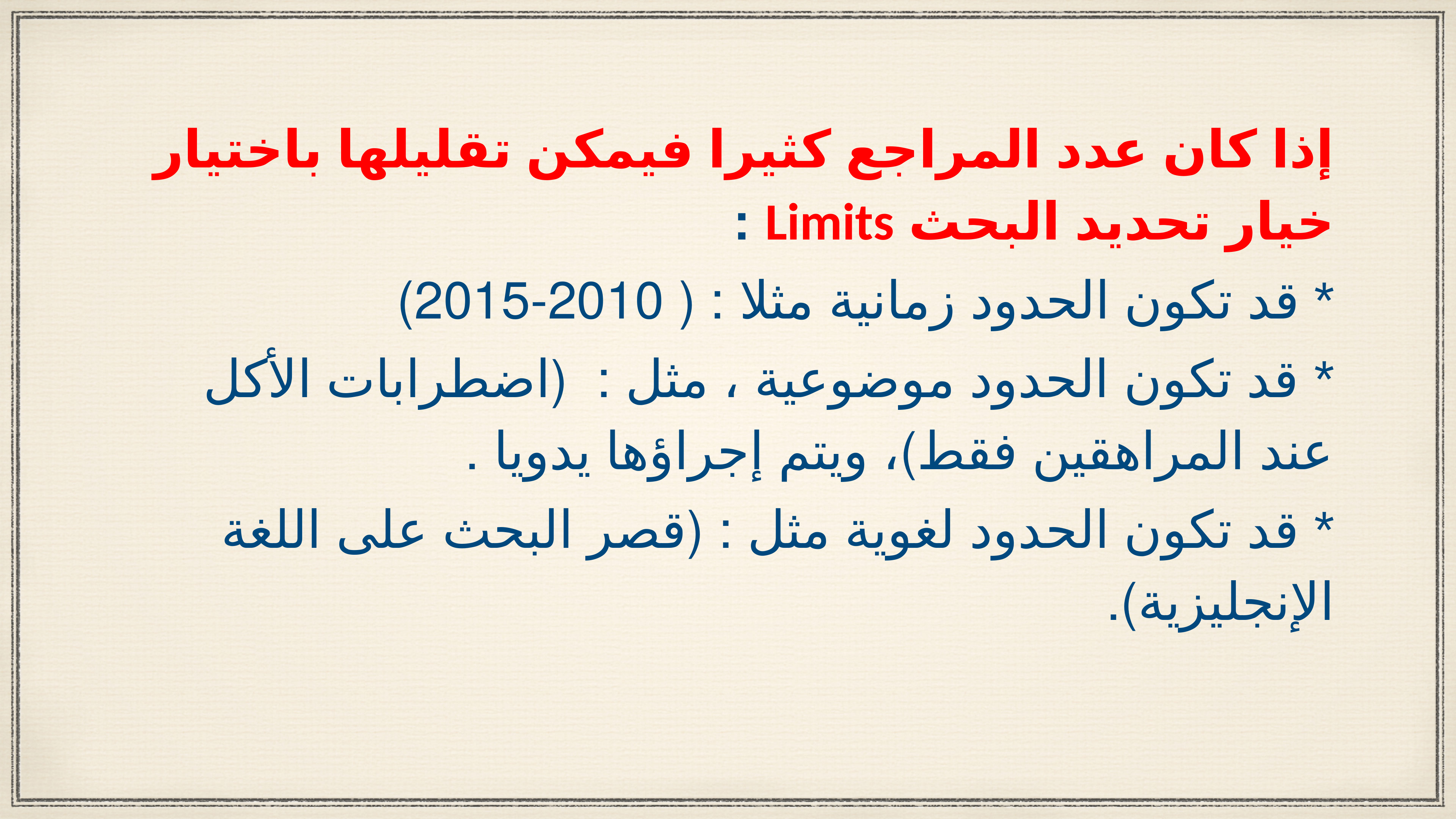

إذا كان عدد المراجع كثيرا فيمكن تقليلها باختيار خيار تحديد البحث Limits :
* قد تكون الحدود زمانية مثلا : ( 2010-2015)
* قد تكون الحدود موضوعية ، مثل :  (اضطرابات الأكل عند المراهقين فقط)، ويتم إجراؤها يدويا .
* قد تكون الحدود لغوية مثل : (قصر البحث على اللغة الإنجليزية).